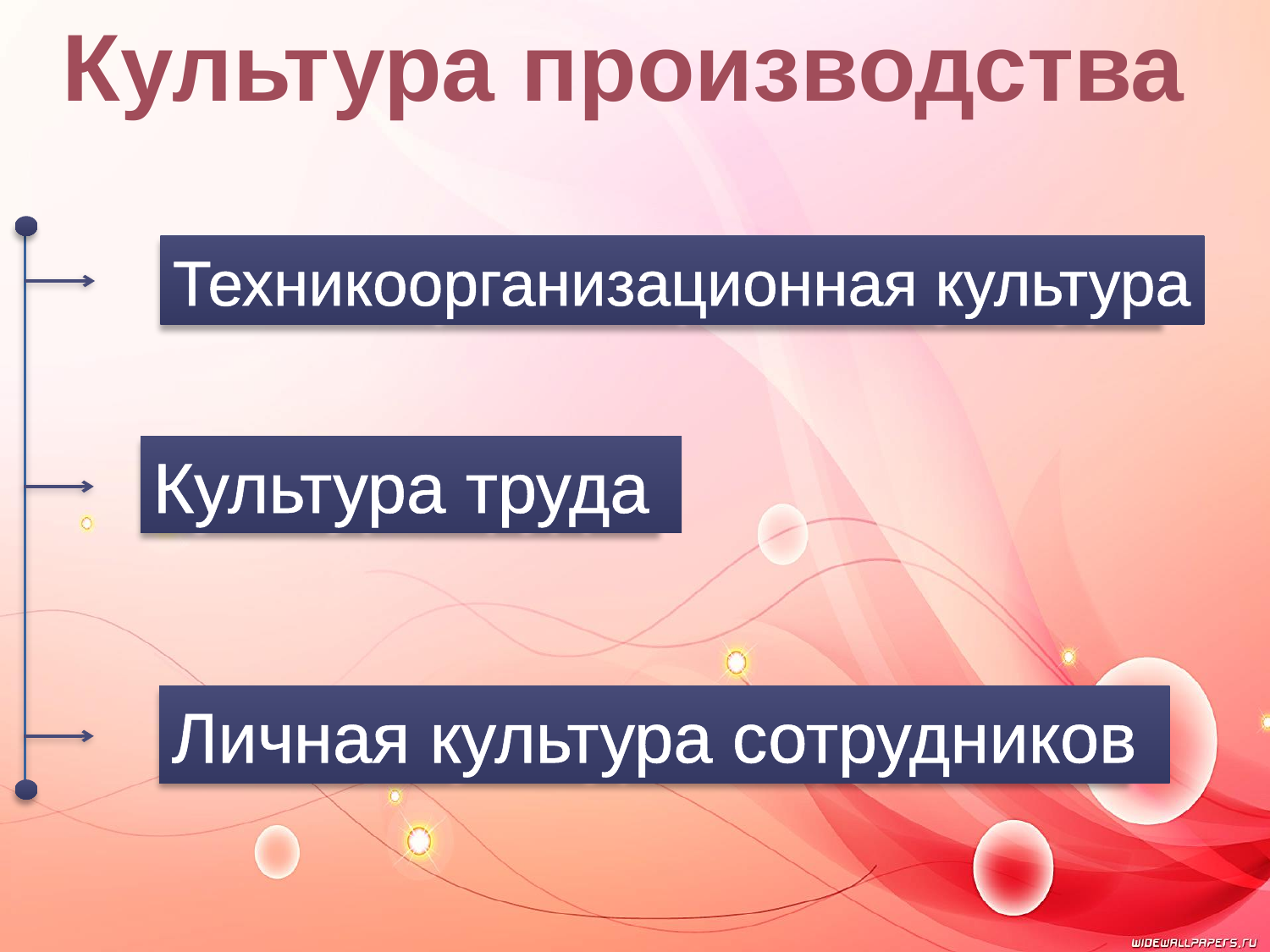

Культура производства

Техникоорганизационная культура
Культура труда
Личная культура сотрудников